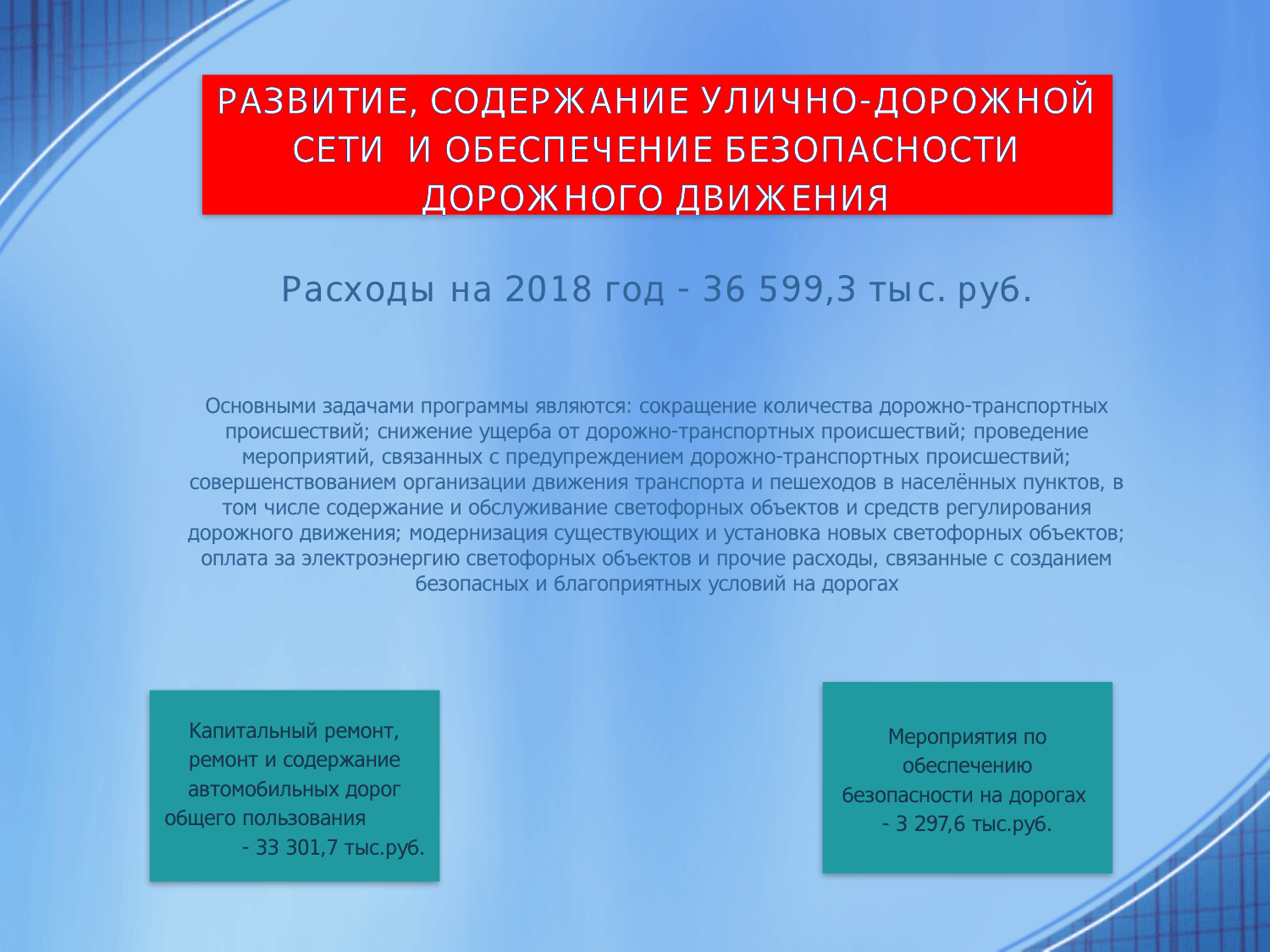

РАЗВИТИЕ, СОДЕРЖАНИЕ УЛИЧНО-ДОРОЖНОЙ СЕТИ  И ОБЕСПЕЧЕНИЕ БЕЗОПАСНОСТИ ДОРОЖНОГО ДВИЖЕНИЯ
Расходы на 2018 год - 36 599,3 тыс. руб.
Основными задачами программы являются: сокращение количества дорожно-транспортных происшествий; снижение ущерба от дорожно-транспортных происшествий; проведение мероприятий, связанных с предупреждением дорожно-транспортных происшествий; совершенствованием организации движения транспорта и пешеходов в населённых пунктов, в том числе содержание и обслуживание светофорных объектов и средств регулирования дорожного движения; модернизация существующих и установка новых светофорных объектов; оплата за электроэнергию светофорных объектов и прочие расходы, связанные с созданием безопасных и благоприятных условий на дорогах
Мероприятия по обеспечению безопасности на дорогах  - 3 297,6 тыс.руб.
Капитальный ремонт, ремонт и содержание автомобильных дорог общего пользования                      - 33 301,7 тыс.руб.